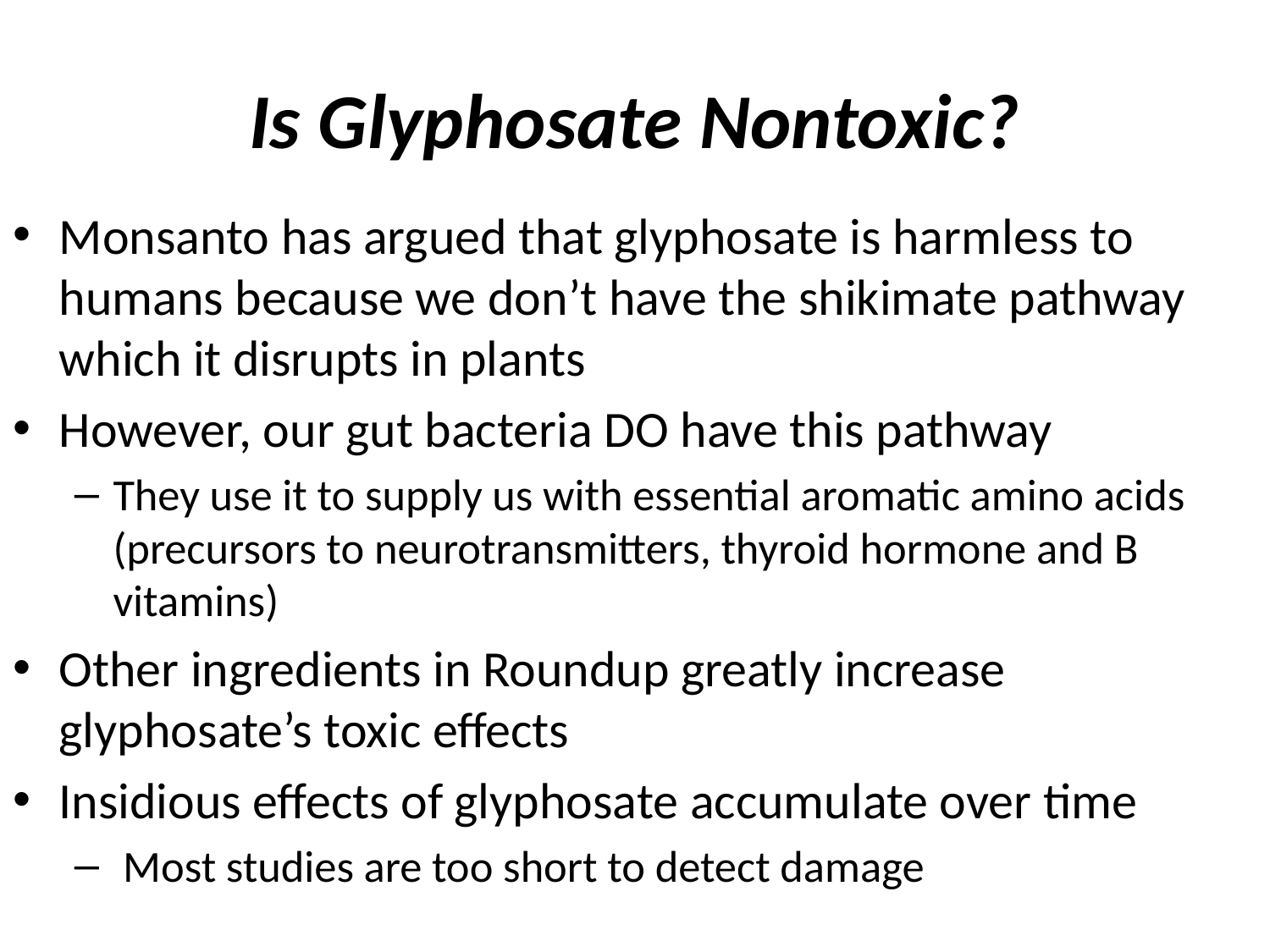

# Is Glyphosate Nontoxic?
Monsanto has argued that glyphosate is harmless to humans because we don’t have the shikimate pathway which it disrupts in plants
However, our gut bacteria DO have this pathway
They use it to supply us with essential aromatic amino acids (precursors to neurotransmitters, thyroid hormone and B vitamins)
Other ingredients in Roundup greatly increase glyphosate’s toxic effects
Insidious effects of glyphosate accumulate over time
 Most studies are too short to detect damage